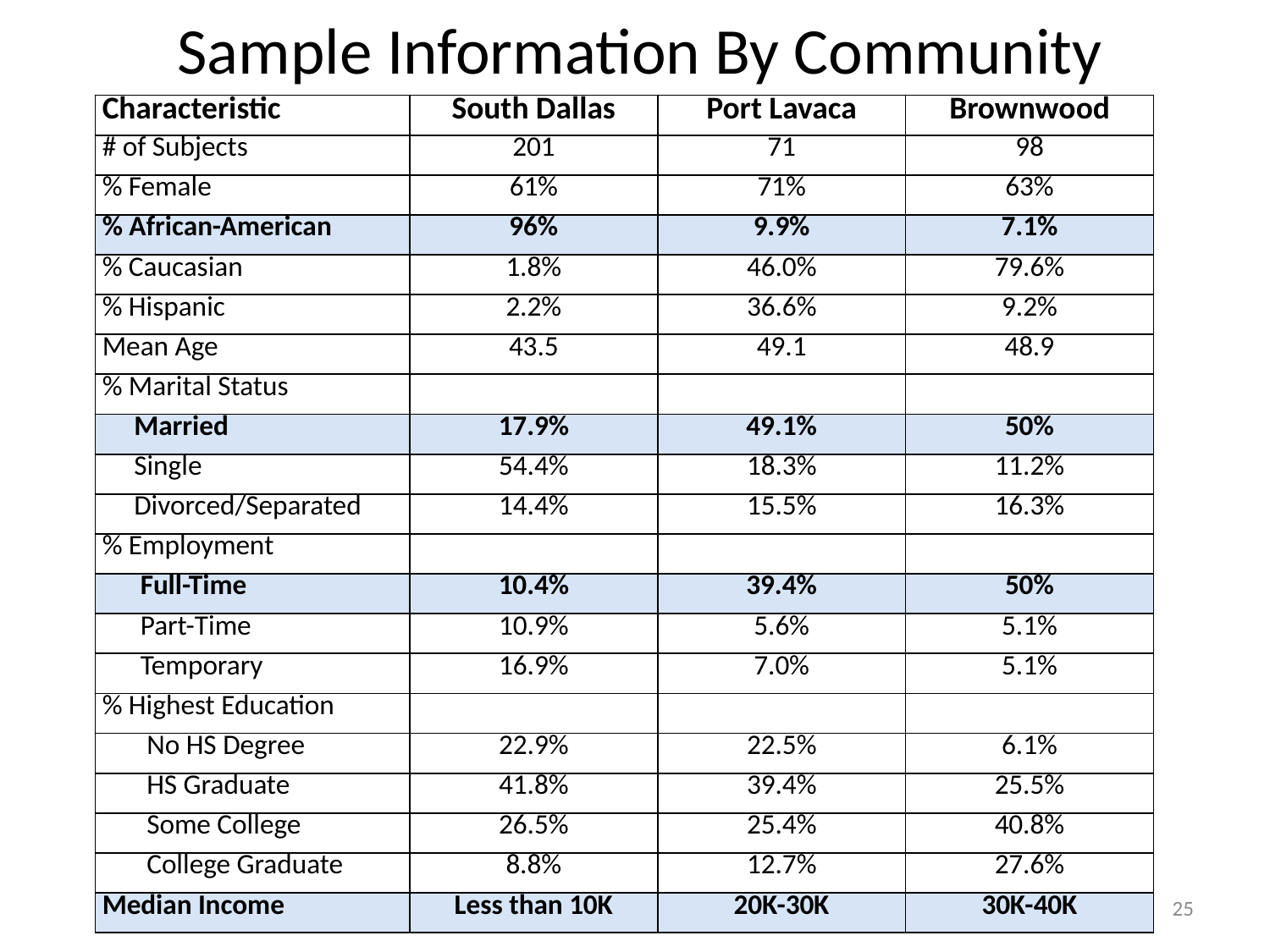

# Sample Information By Community
| Characteristic | South Dallas | Port Lavaca | Brownwood |
| --- | --- | --- | --- |
| # of Subjects | 201 | 71 | 98 |
| % Female | 61% | 71% | 63% |
| % African-American | 96% | 9.9% | 7.1% |
| % Caucasian | 1.8% | 46.0% | 79.6% |
| % Hispanic | 2.2% | 36.6% | 9.2% |
| Mean Age | 43.5 | 49.1 | 48.9 |
| % Marital Status |  |  |  |
| Married | 17.9% | 49.1% | 50% |
| Single | 54.4% | 18.3% | 11.2% |
| Divorced/Separated | 14.4% | 15.5% | 16.3% |
| % Employment |  |  |  |
| Full-Time | 10.4% | 39.4% | 50% |
| Part-Time | 10.9% | 5.6% | 5.1% |
| Temporary | 16.9% | 7.0% | 5.1% |
| % Highest Education |  |  |  |
| No HS Degree | 22.9% | 22.5% | 6.1% |
| HS Graduate | 41.8% | 39.4% | 25.5% |
| Some College | 26.5% | 25.4% | 40.8% |
| College Graduate | 8.8% | 12.7% | 27.6% |
| Median Income | Less than 10K | 20K-30K | 30K-40K |
25